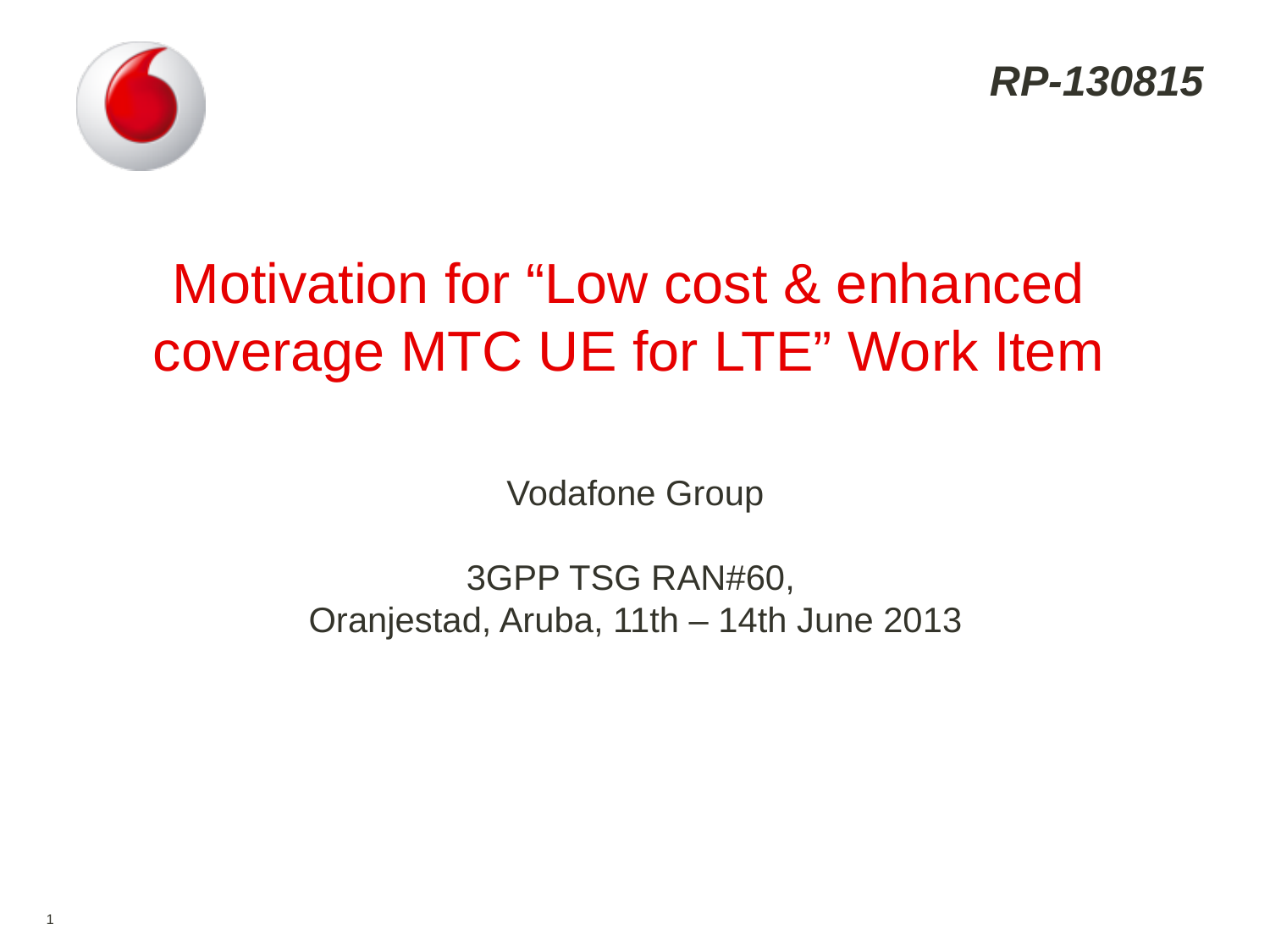

RP-130815
# Motivation for “Low cost & enhanced coverage MTC UE for LTE” Work Item
Vodafone Group

3GPP TSG RAN#60,
Oranjestad, Aruba, 11th – 14th June 2013